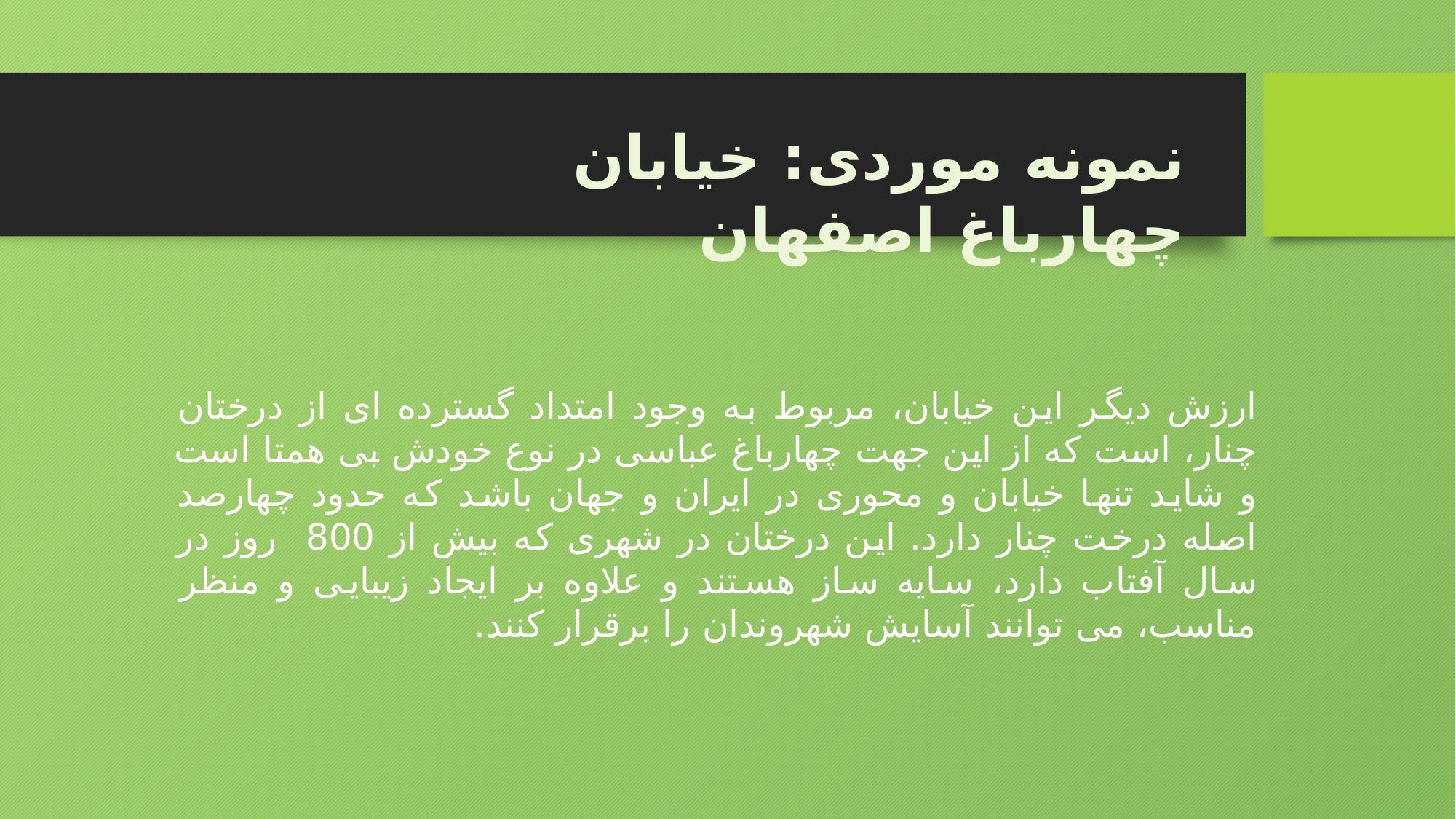

نمونه موردی: خیابان چهارباغ اصفهان
ارزش دیگر این خیابان، مربوط به وجود امتداد گسترده ای از درختان چنار، است که از این جهت چهارباغ عباسی در نوع خودش بی همتا است و شاید تنها خیابان و محوری در ایران و جهان باشد که حدود چهارصد اصله درخت چنار دارد. این درختان در شهری که بیش از 800  روز در سال آفتاب دارد، سایه ساز هستند و علاوه بر ایجاد زیبایی و منظر مناسب، می توانند آسایش شهروندان را برقرار کنند.